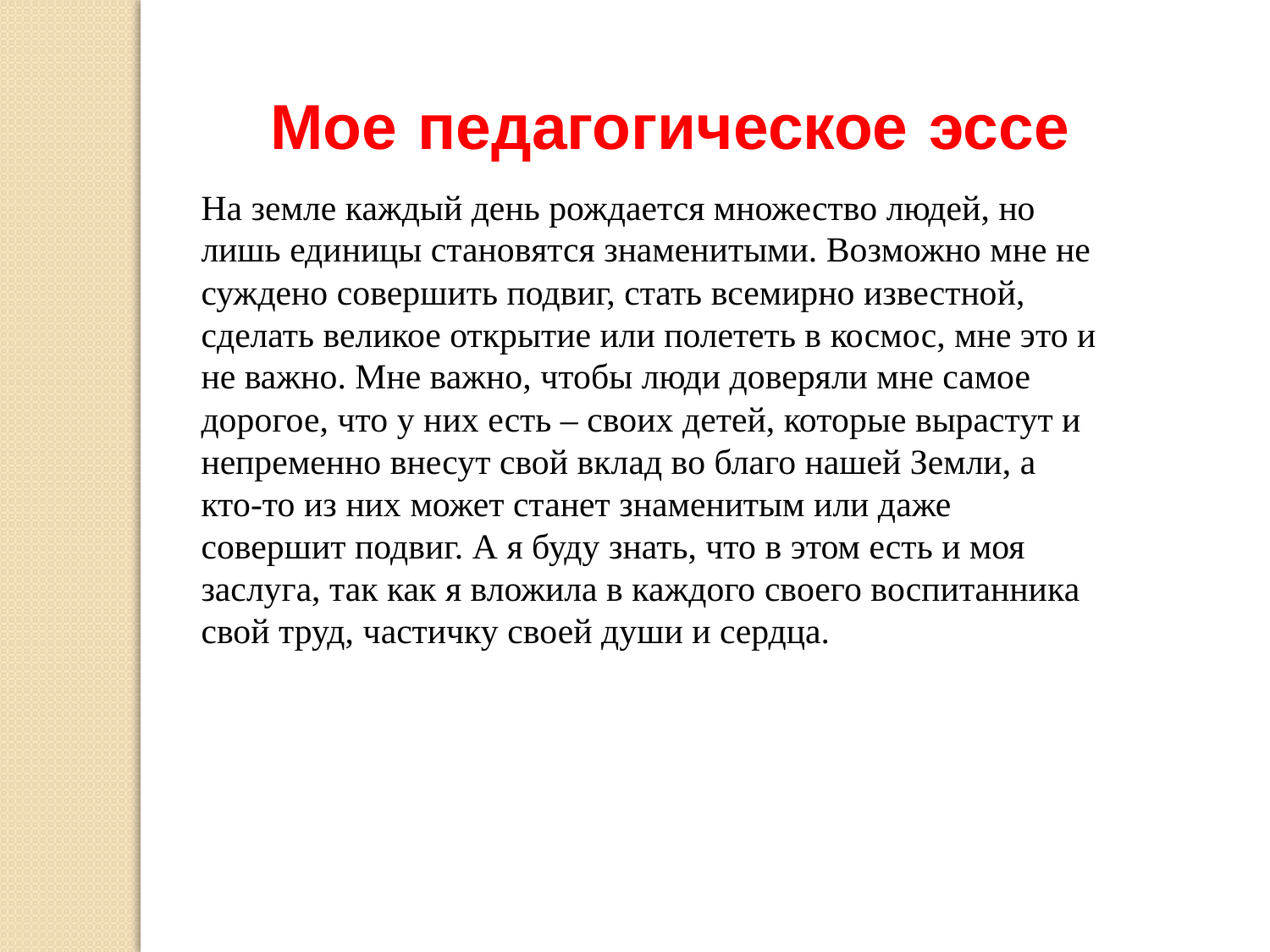

Мое педагогическое эссе
На земле каждый день рождается множество людей, но
лишь единицы становятся знаменитыми. Возможно мне не
суждено совершить подвиг, стать всемирно известной,
сделать великое открытие или полететь в космос, мне это и
не важно. Мне важно, чтобы люди доверяли мне самое
дорогое, что у них есть – своих детей, которые вырастут и
непременно внесут свой вклад во благо нашей Земли, а кто-то из них может станет знаменитым или даже совершит подвиг. А я буду знать, что в этом есть и моя заслуга, так как я вложила в каждого своего воспитанника свой труд, частичку своей души и сердца.